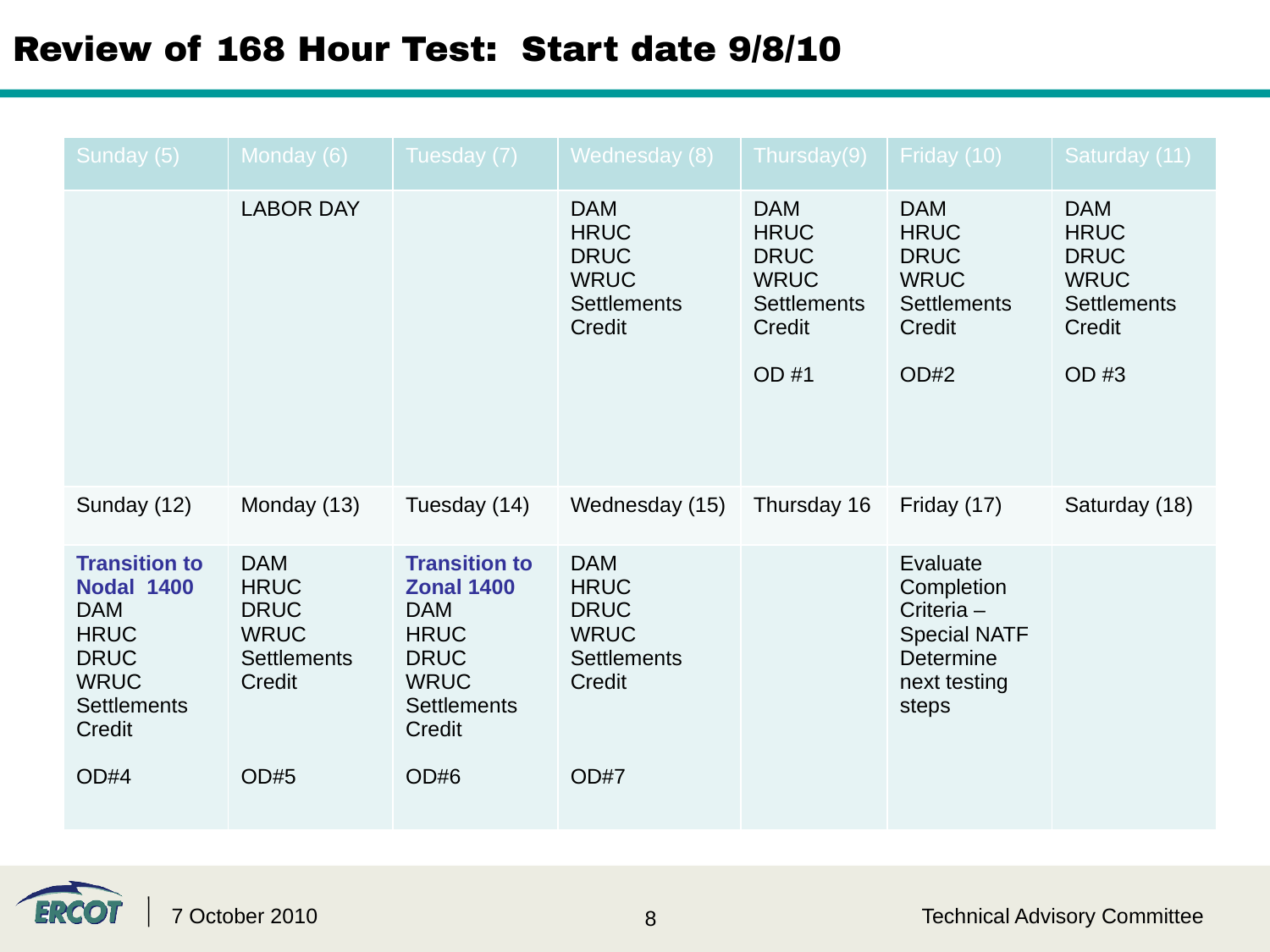

Review of 168 Hour Test:  Start date 9/8/10

| Sunday (5) | Monday (6) | Tuesday (7) | Wednesday (8) | Thursday(9) | Friday (10) | Saturday (11) |
| --- | --- | --- | --- | --- | --- | --- |
|  | LABOR DAY |  | DAM HRUC DRUC WRUC Settlements Credit | DAM HRUC DRUC WRUC Settlements Credit OD #1 | DAM HRUC DRUC WRUC Settlements Credit OD#2 | DAM HRUC DRUC WRUC Settlements Credit OD #3 |
| Sunday (12) | Monday (13) | Tuesday (14) | Wednesday (15) | Thursday 16 | Friday (17) | Saturday (18) |
| Transition to Nodal 1400 DAM HRUC DRUC WRUC Settlements Credit OD#4 | DAM HRUC DRUC WRUC Settlements Credit OD#5 | Transition to Zonal 1400 DAM HRUC DRUC WRUC Settlements Credit OD#6 | DAM HRUC DRUC WRUC Settlements Credit OD#7 |  | Evaluate Completion Criteria – Special NATF Determine next testing steps |  |
7 October 2010
Technical Advisory Committee